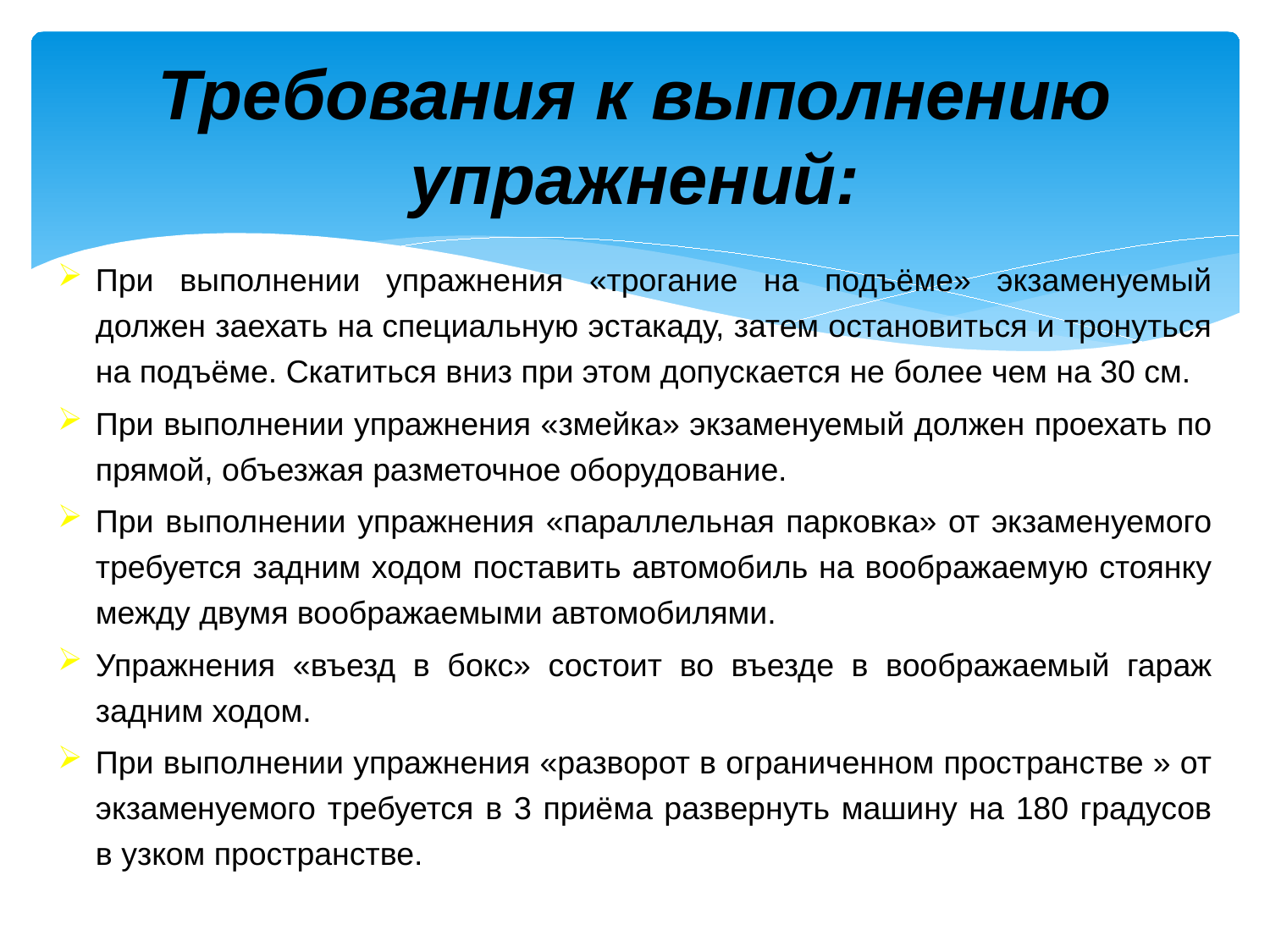

# Требования к выполнению упражнений:
При выполнении упражнения «трогание на подъёме» экзаменуемый должен заехать на специальную эстакаду, затем остановиться и тронуться на подъёме. Скатиться вниз при этом допускается не более чем на 30 см.
При выполнении упражнения «змейка» экзаменуемый должен проехать по прямой, объезжая разметочное оборудование.
При выполнении упражнения «параллельная парковка» от экзаменуемого требуется задним ходом поставить автомобиль на воображаемую стоянку между двумя воображаемыми автомобилями.
Упражнения «въезд в бокс» состоит во въезде в воображаемый гараж задним ходом.
При выполнении упражнения «разворот в ограниченном пространстве » от экзаменуемого требуется в 3 приёма развернуть машину на 180 градусов в узком пространстве.